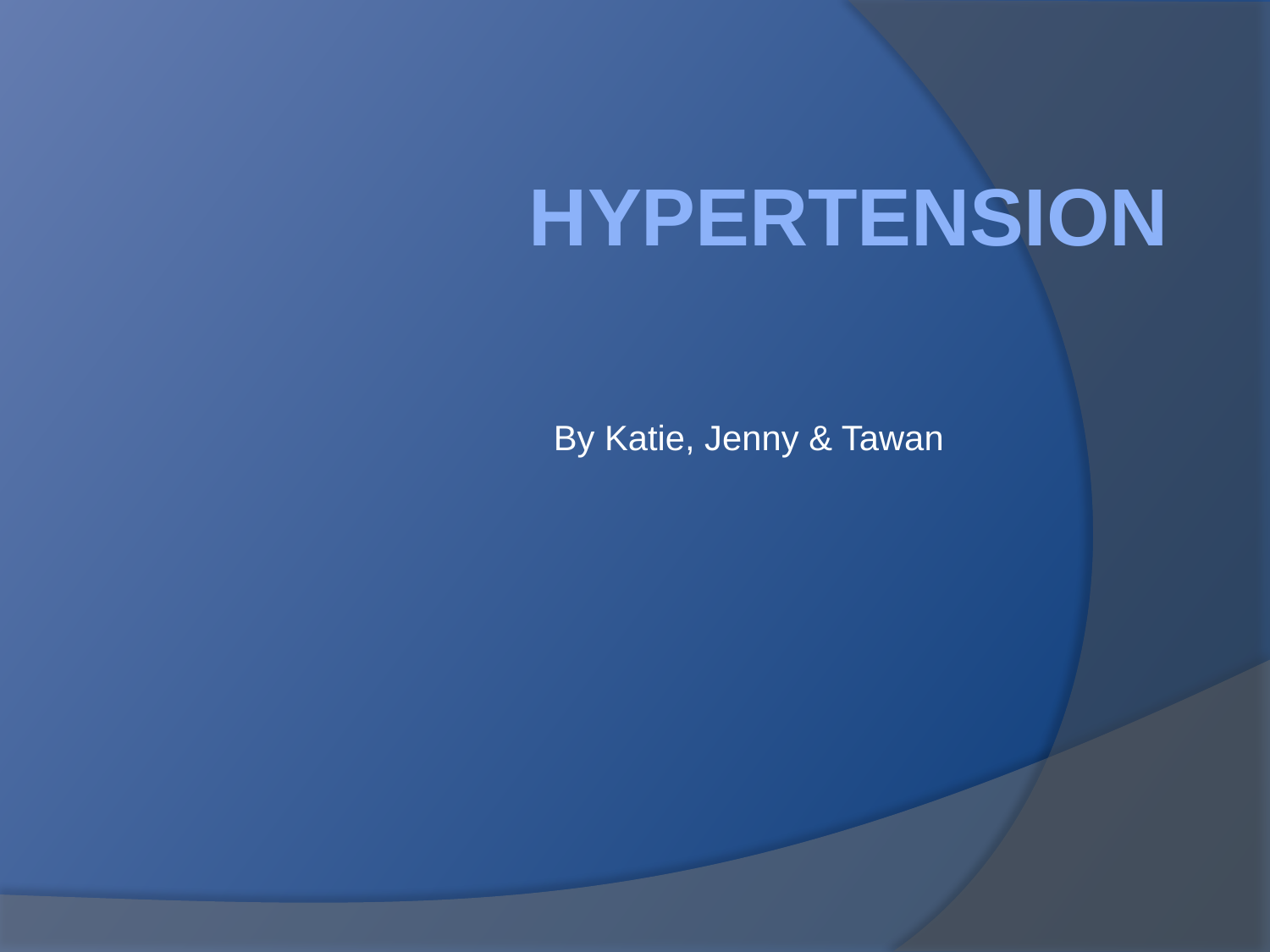

# Hypertension
By Katie, Jenny & Tawan